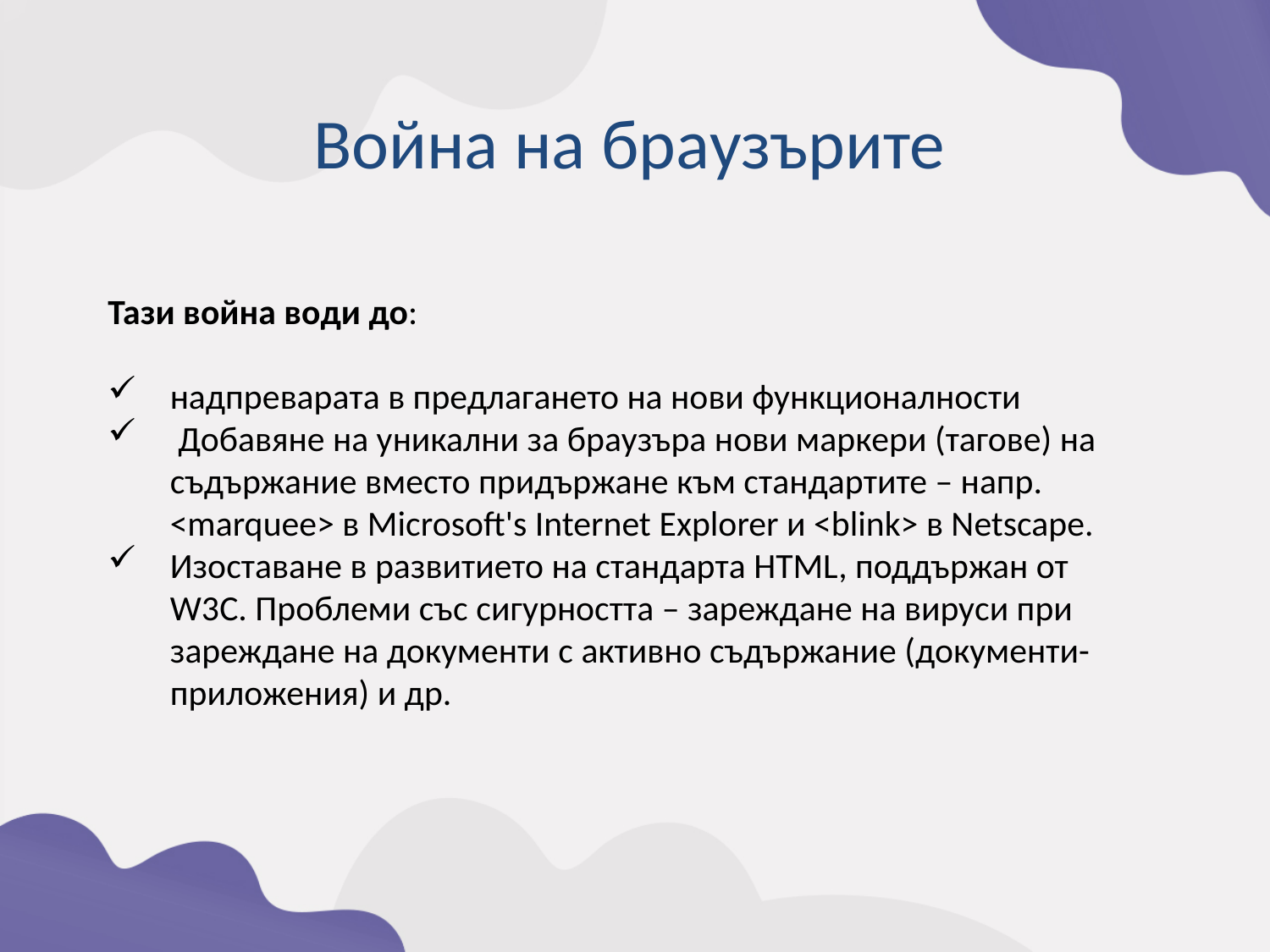

Война на браузърите

Тази война води до:

надпреварата в предлагането на нови функционалности
 Добавяне на уникални за браузъра нови маркери (тагове) на съдържание вместо придържане към стандартите – напр. <marquee> в Microsoft's Internet Explorer и <blink> в Netscape.
Изоставане в развитието на стандарта HTML, поддържан от W3C. Проблеми със сигурността – зареждане на вируси при зареждане на документи с активно съдържание (документи-приложения) и др.